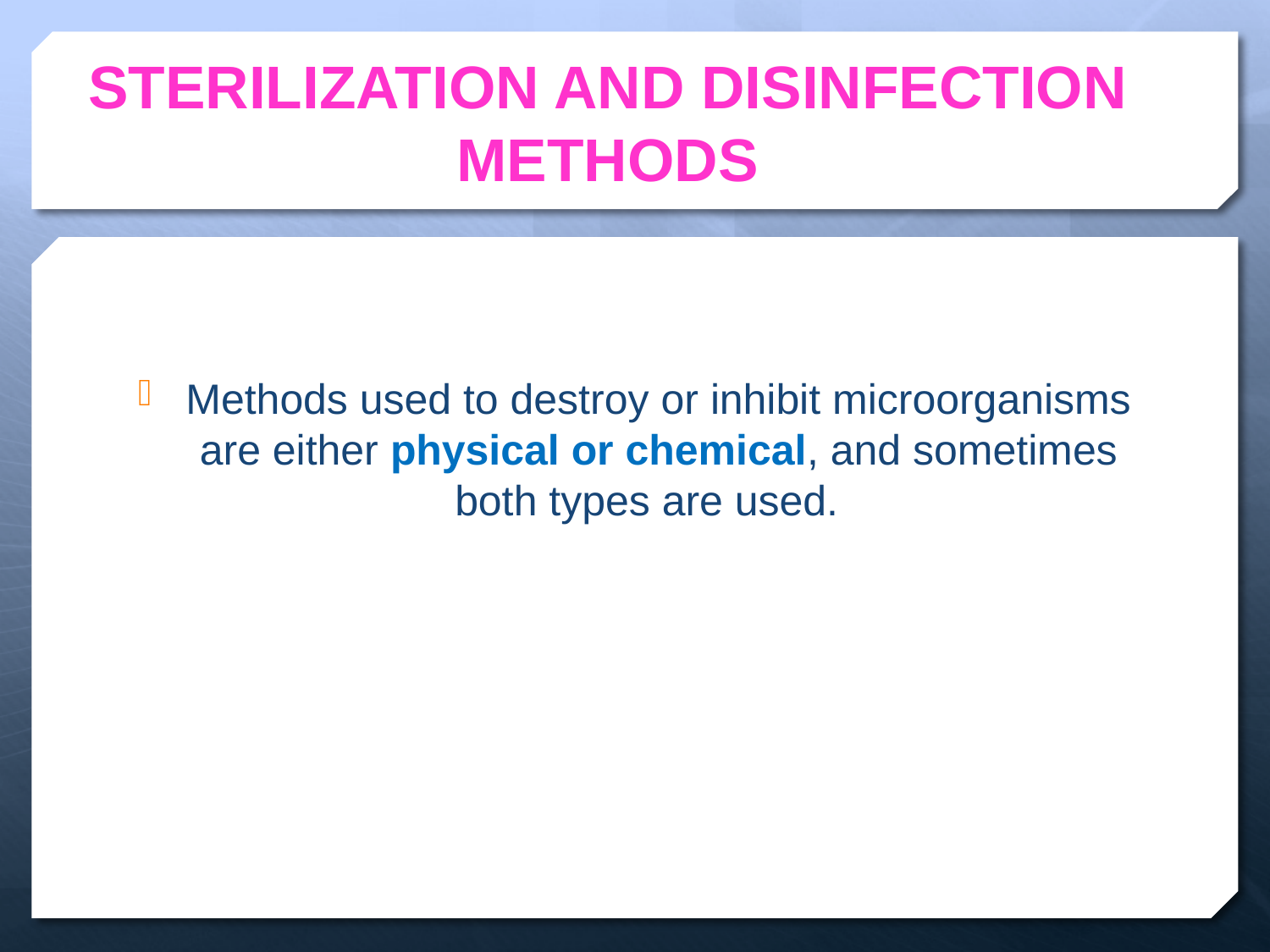

# STERILIZATION AND DISINFECTION METHODS
Methods used to destroy or inhibit microorganisms are either physical or chemical, and sometimes both types are used.